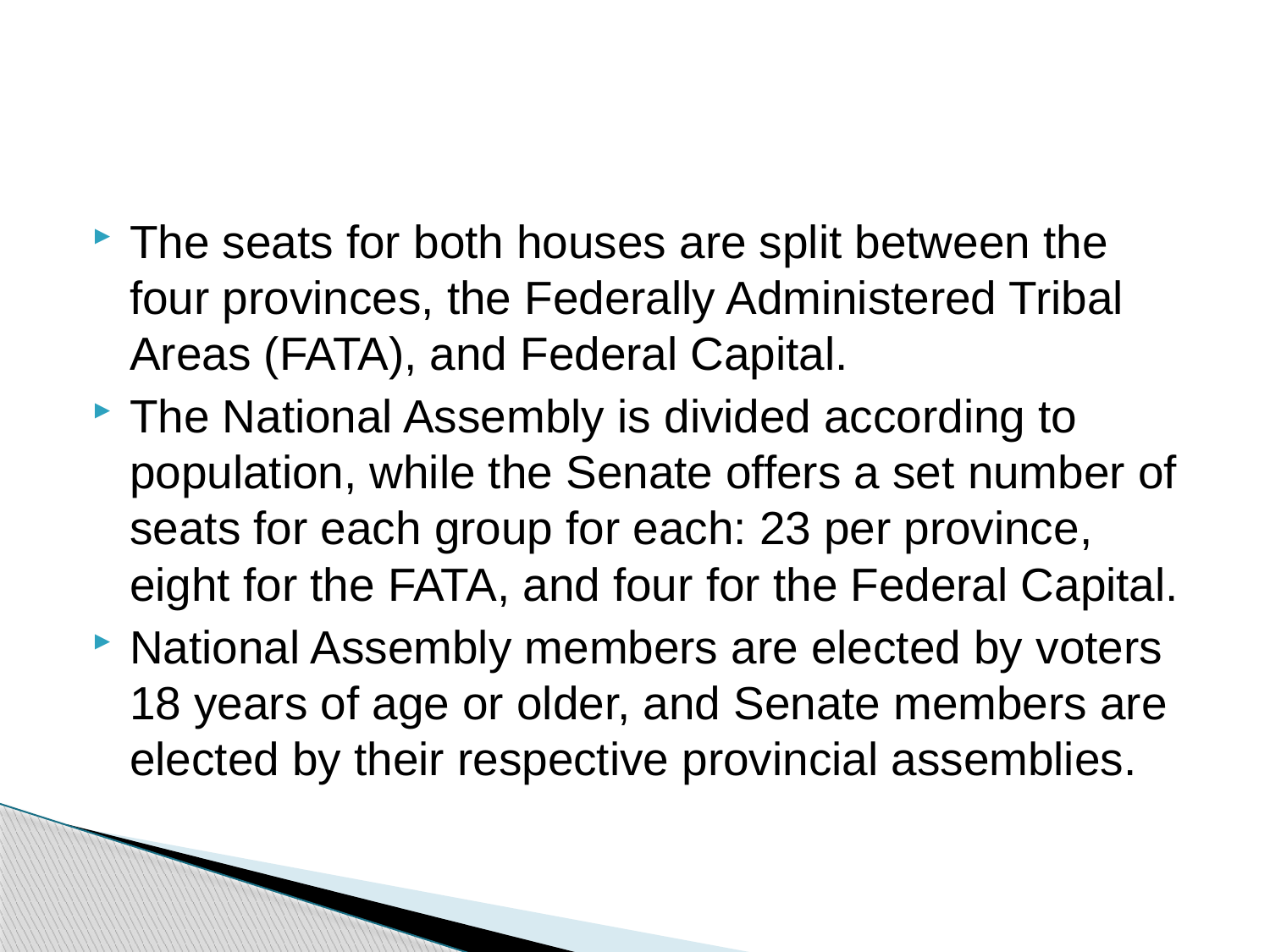

#
The seats for both houses are split between the four provinces, the Federally Administered Tribal Areas (FATA), and Federal Capital.
The National Assembly is divided according to population, while the Senate offers a set number of seats for each group for each: 23 per province, eight for the FATA, and four for the Federal Capital.
National Assembly members are elected by voters 18 years of age or older, and Senate members are elected by their respective provincial assemblies.